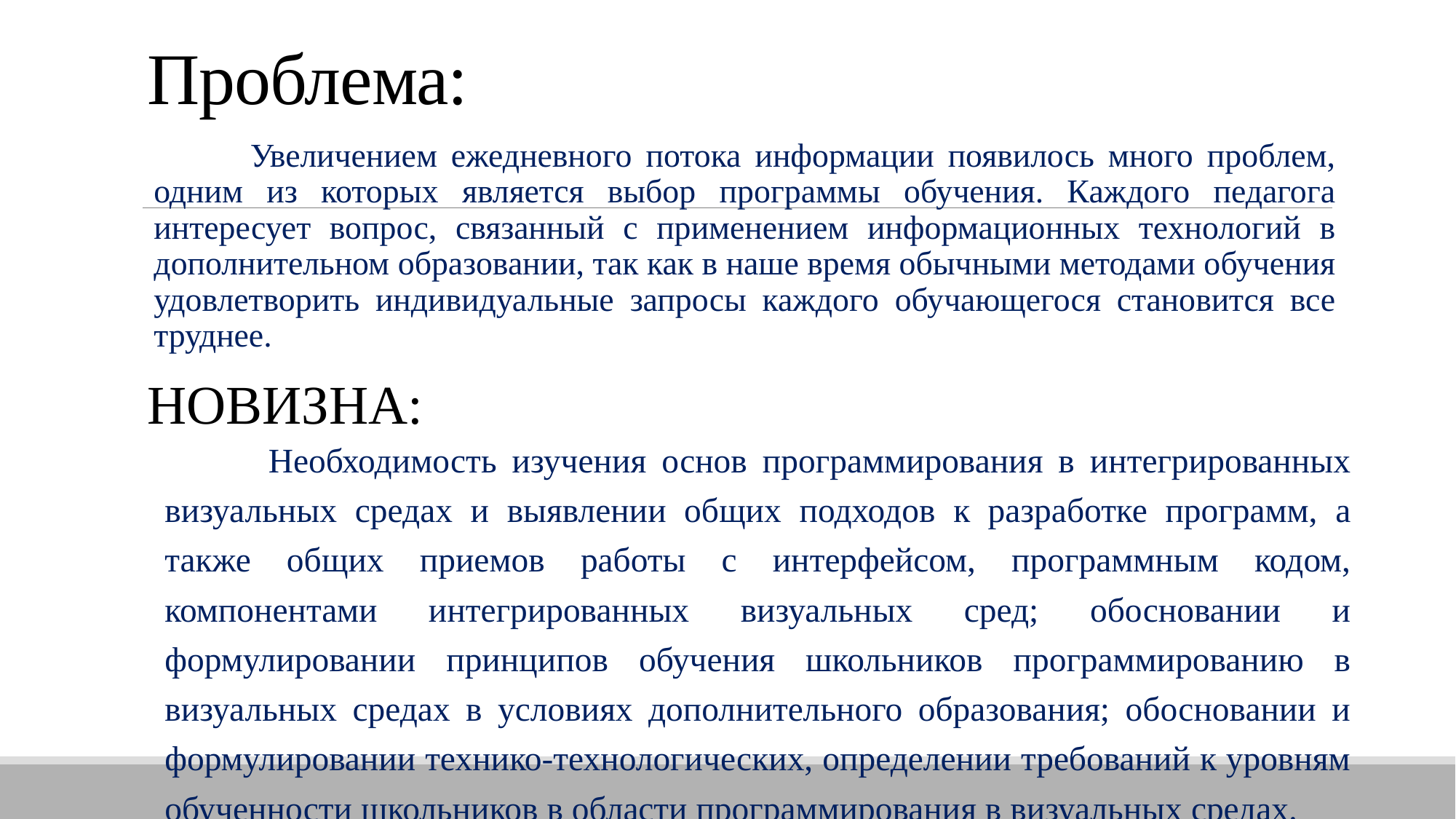

# Проблема:
Увеличением ежедневного потока информации появилось много проблем, одним из которых является выбор программы обучения. Каждого педагога интересует вопрос, связанный с применением информационных технологий в дополнительном образовании, так как в наше время обычными методами обучения удовлетворить индивидуальные запросы каждого обучающегося становится все труднее.

новизна:
	Необходимость изучения основ программирования в интегрированных визуальных средах и выявлении общих подходов к разработке программ, а также общих приемов работы с интерфейсом, программным кодом, компонентами интегрированных визуальных сред; обосновании и формулировании принципов обучения школьников программированию в визуальных средах в условиях дополнительного образования; обосновании и формулировании технико-технологических, определении требований к уровням обученности школьников в области программирования в визуальных средах.